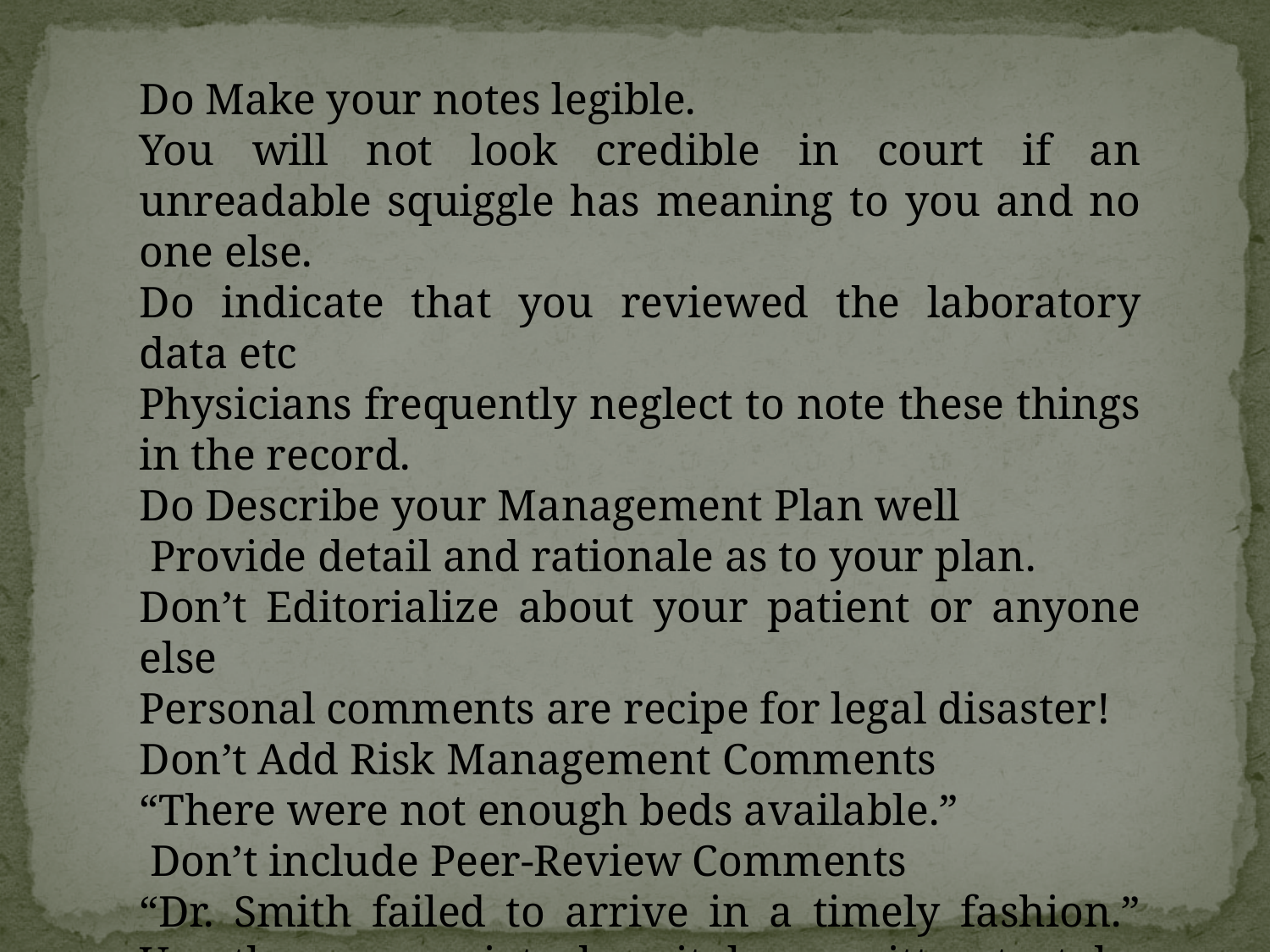

Do Make your notes legible.
You will not look credible in court if an unreadable squiggle has meaning to you and no one else.
Do indicate that you reviewed the laboratory data etc
Physicians frequently neglect to note these things in the record.
Do Describe your Management Plan well
 Provide detail and rationale as to your plan.
Don’t Editorialize about your patient or anyone else
Personal comments are recipe for legal disaster!
Don’t Add Risk Management Comments
“There were not enough beds available.”
 Don’t include Peer-Review Comments
“Dr. Smith failed to arrive in a timely fashion.” Use the appropriate hospital committee to take the matter up.